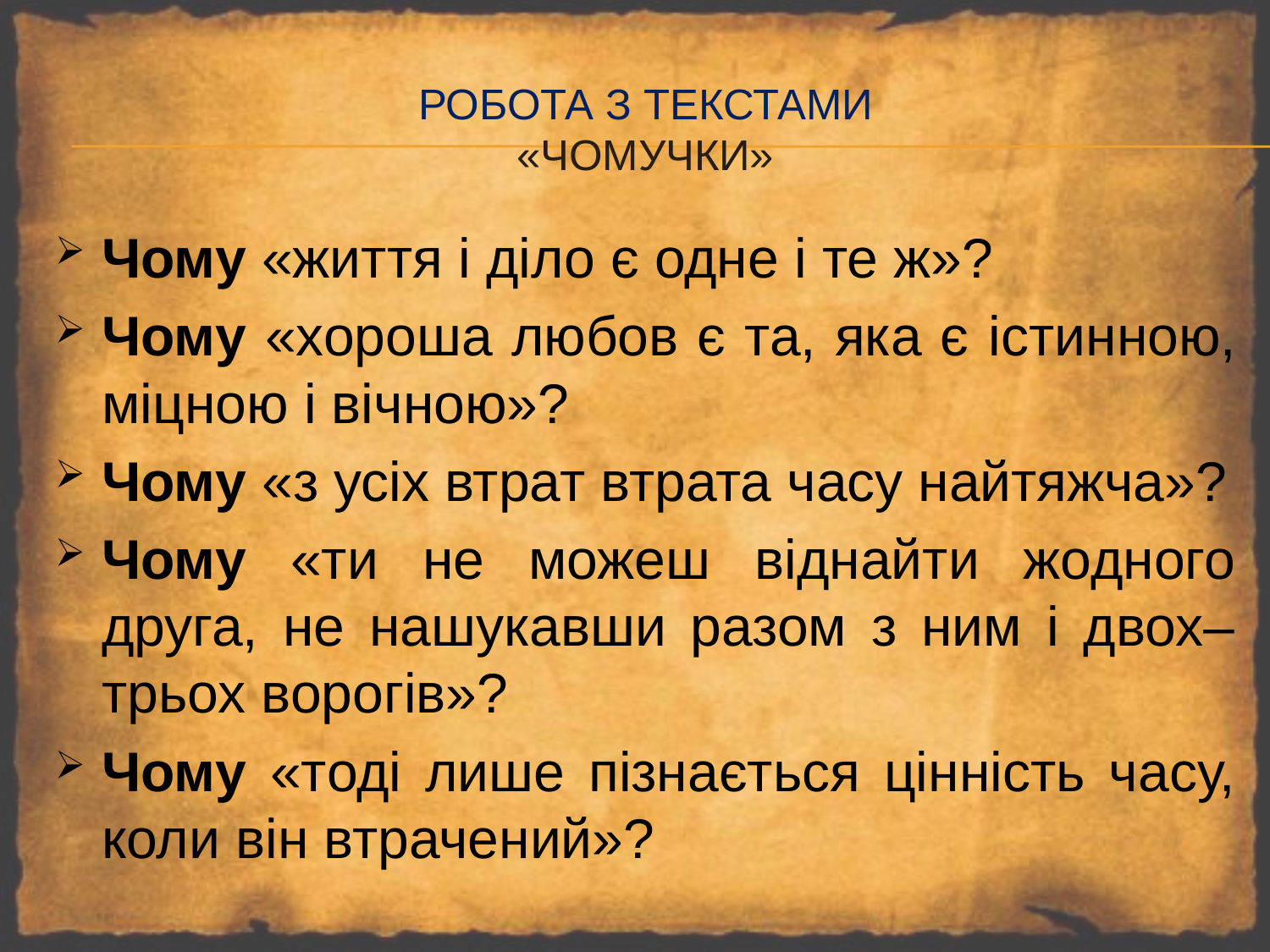

# Робота з текстами «чомучки»
Чому «життя і діло є одне і те ж»?
Чому «хороша любов є та, яка є iстинною, міцною і вічною»?
Чому «з усіх втрат втрата часу найтяжча»?
Чому «ти не можеш віднайти жодного друга, не нашукавши разом з ним і двох–трьох ворогів»?
Чому «тоді лише пізнається цінність часу, коли він втрачений»?